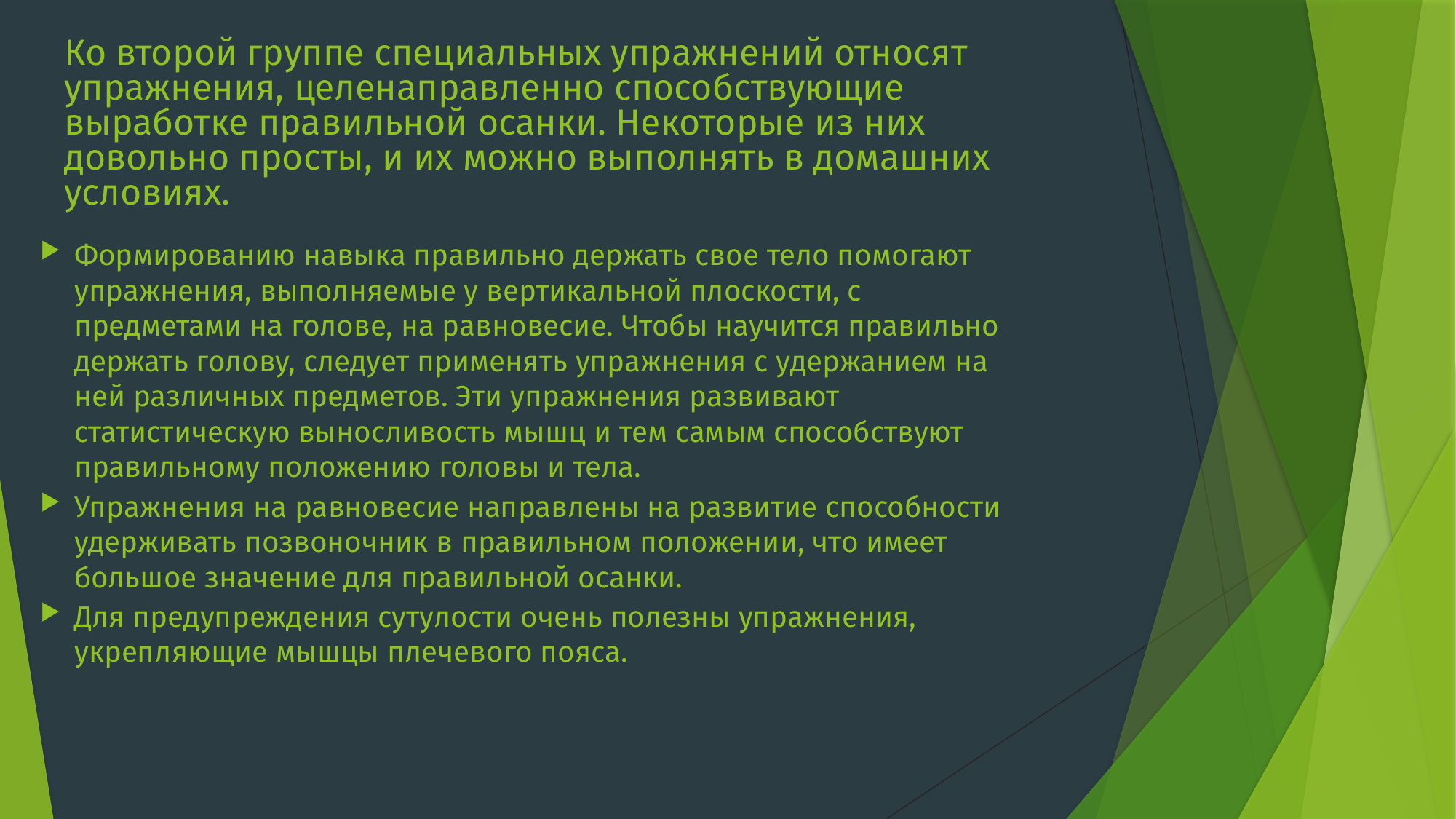

# Ко второй группе специальных упражнений относят  упражнения, целенаправленно способствующие выработке правильной осанки. Некоторые из них довольно просты, и их можно выполнять в домашних условиях.
Формированию навыка правильно держать свое тело помогают упражнения, выполняемые у вертикальной плоскости, с предметами на голове, на равновесие. Чтобы научится правильно держать голову, следует применять упражнения с удержанием на ней различных предметов. Эти упражнения развивают статистическую выносливость мышц и тем самым способствуют правильному положению головы и тела.
Упражнения на равновесие направлены на развитие способности удерживать позвоночник в правильном положении, что имеет большое значение для правильной осанки.
Для предупреждения сутулости очень полезны упражнения, укрепляющие мышцы плечевого пояса.